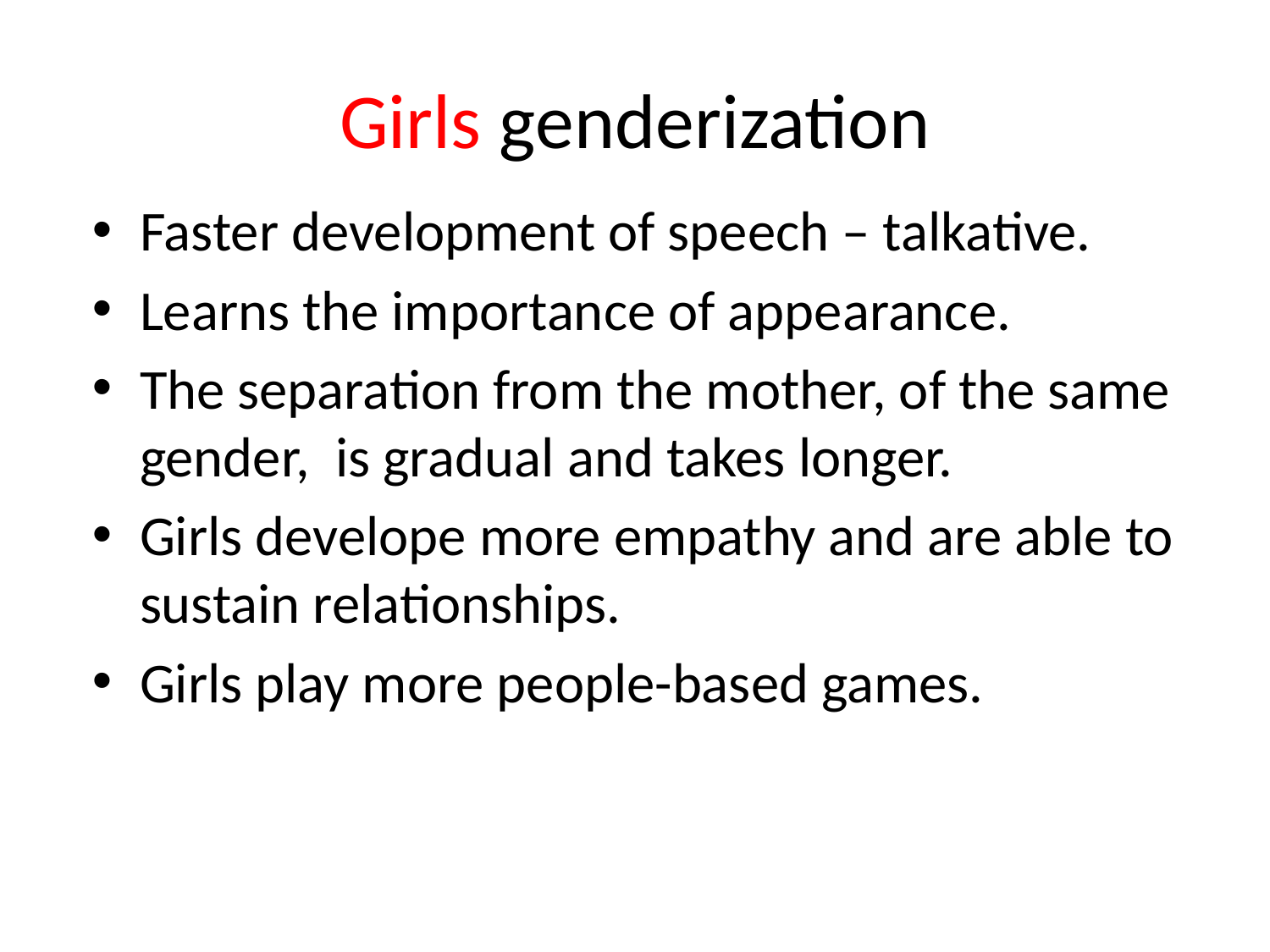

# Girls genderization
Faster development of speech – talkative.
Learns the importance of appearance.
The separation from the mother, of the same gender,  is gradual and takes longer.
Girls develope more empathy and are able to sustain relationships.
Girls play more people-based games.